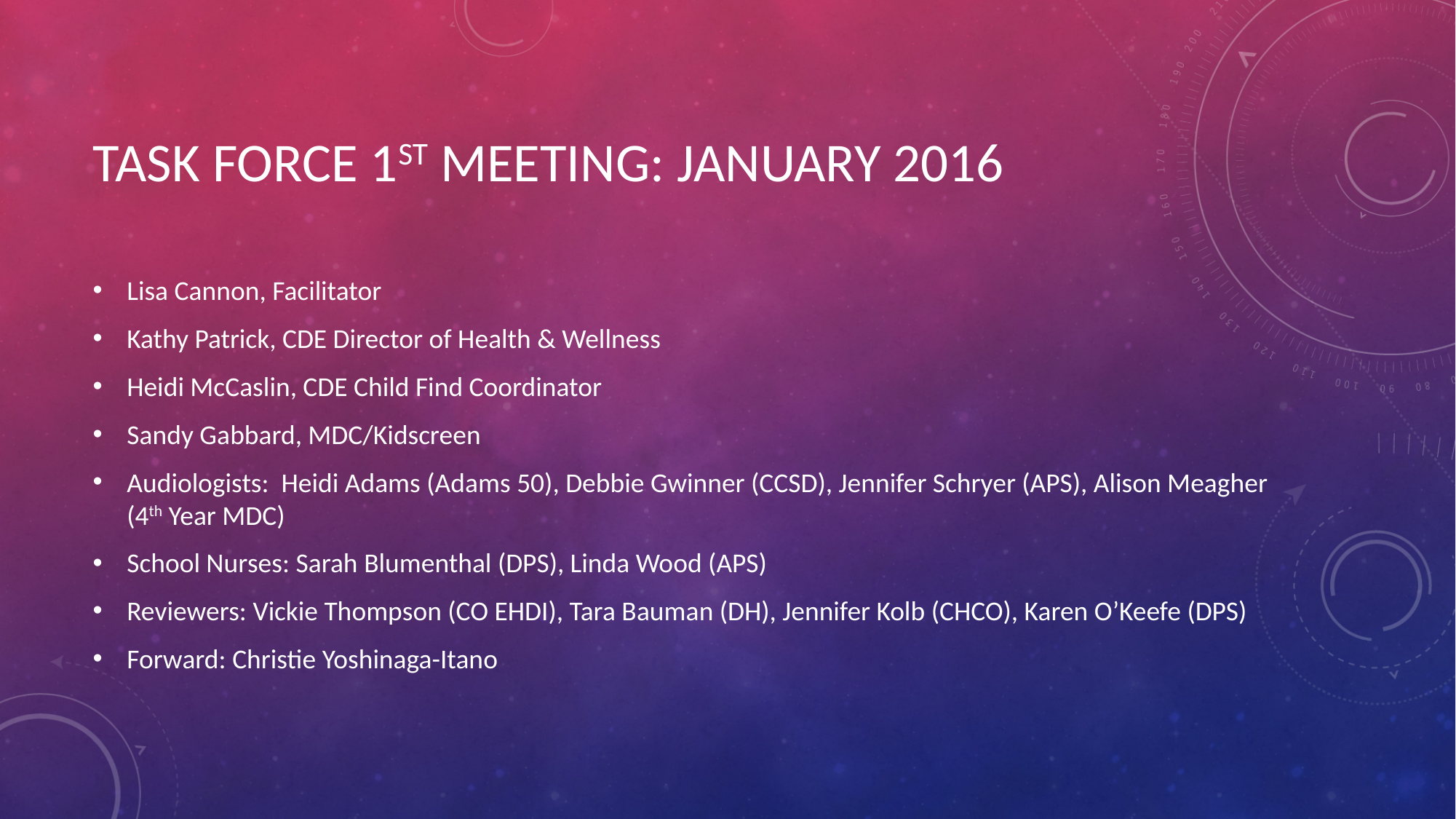

# Task force 1st meeting: January 2016
Lisa Cannon, Facilitator
Kathy Patrick, CDE Director of Health & Wellness
Heidi McCaslin, CDE Child Find Coordinator
Sandy Gabbard, MDC/Kidscreen
Audiologists:  Heidi Adams (Adams 50), Debbie Gwinner (CCSD), Jennifer Schryer (APS), Alison Meagher (4th Year MDC)
School Nurses: Sarah Blumenthal (DPS), Linda Wood (APS)
Reviewers: Vickie Thompson (CO EHDI), Tara Bauman (DH), Jennifer Kolb (CHCO), Karen O’Keefe (DPS)
Forward: Christie Yoshinaga-Itano